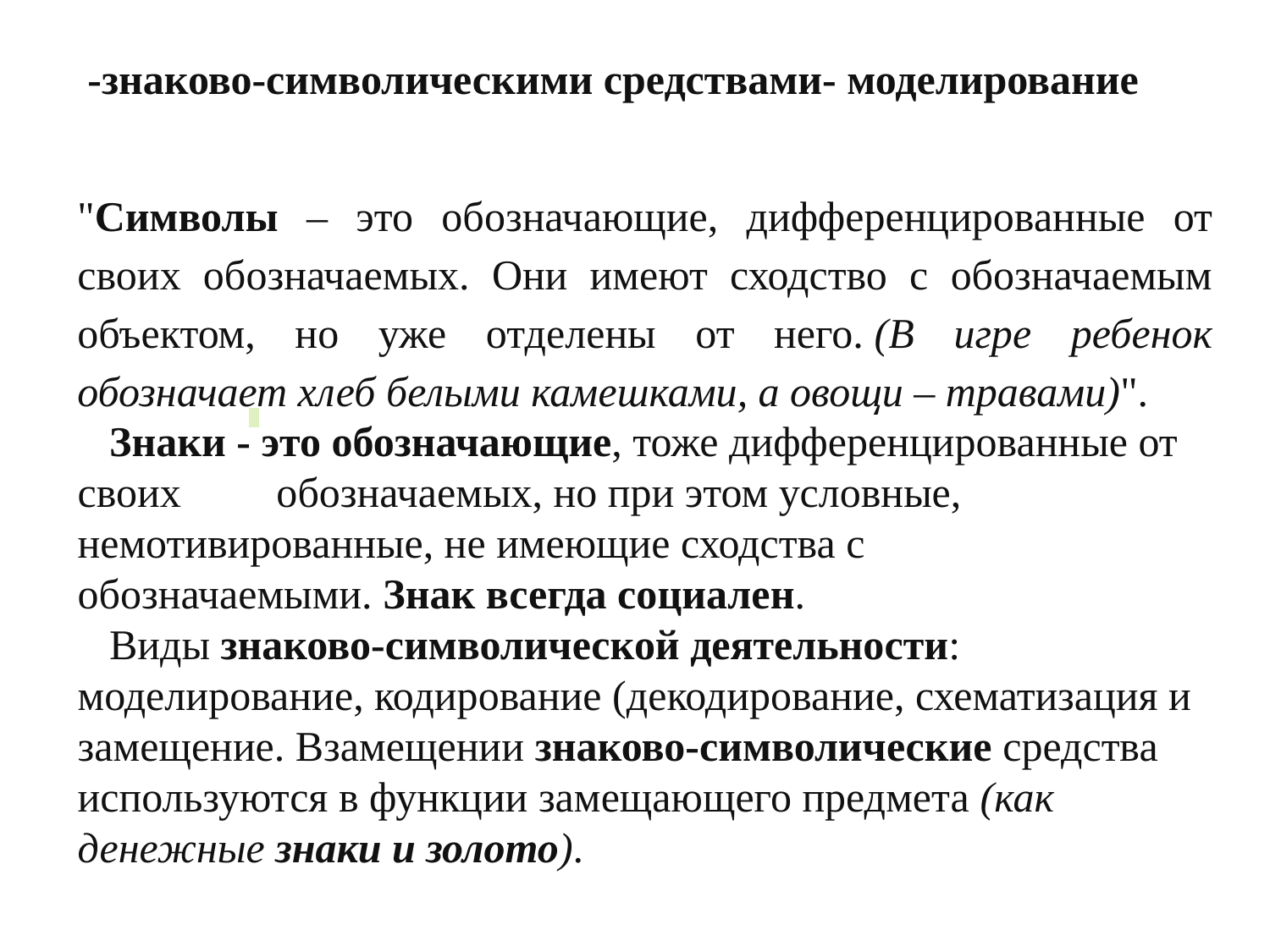

-знаково-символическими средствами- моделирование

Знаки - это обозначающие, тоже дифференцированные от своих         обозначаемых, но при этом условные, немотивированные, не имеющие сходства с обозначаемыми. Знак всегда социален.
Виды знаково-символической деятельности: моделирование, кодирование (декодирование, схематизация и замещение. Взамещении знаково-символические средства используются в функции замещающего предмета (как денежные знаки и золото).

"Символы – это обозначающие, дифференцированные от своих обозначаемых. Они имеют сходство с обозначаемым объектом, но уже отделены от него. (В игре ребенок обозначает хлеб белыми камешками, а овощи – травами)".
|  |
| --- |